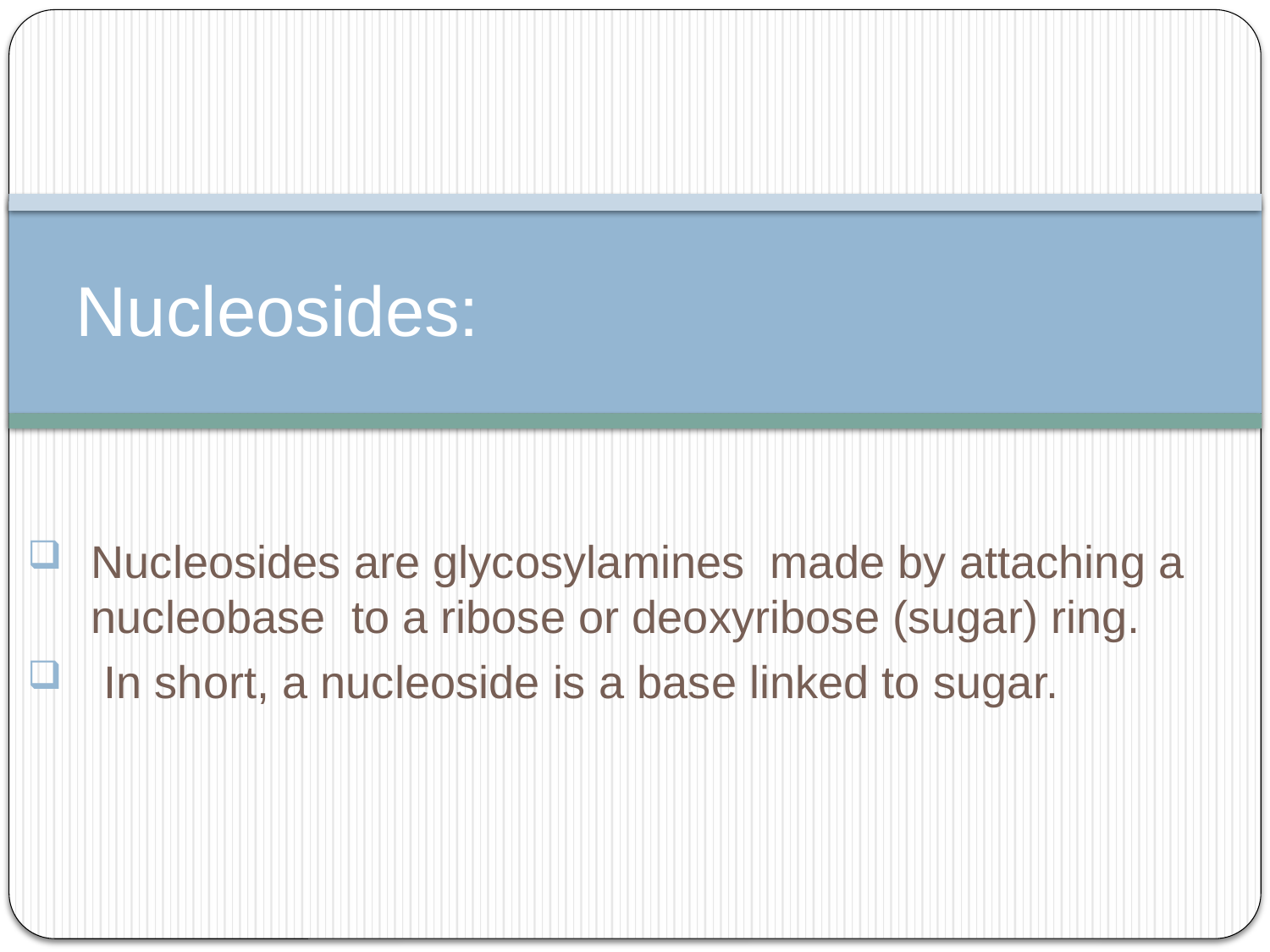

# Nucleosides:
Nucleosides are glycosylamines  made by attaching a nucleobase  to a ribose or deoxyribose (sugar) ring.
 In short, a nucleoside is a base linked to sugar.